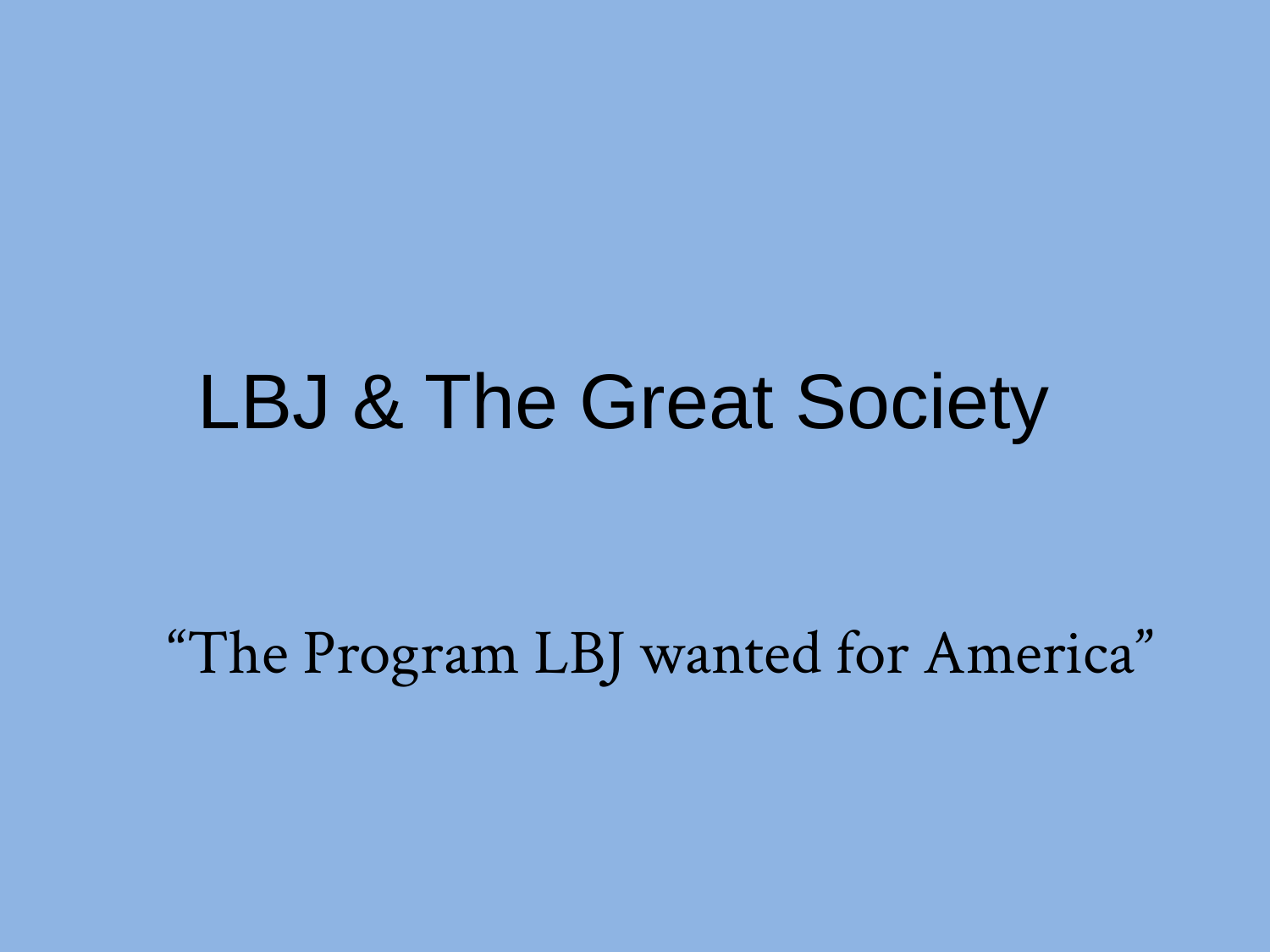

# LBJ & The Great Society
“The Program LBJ wanted for America”